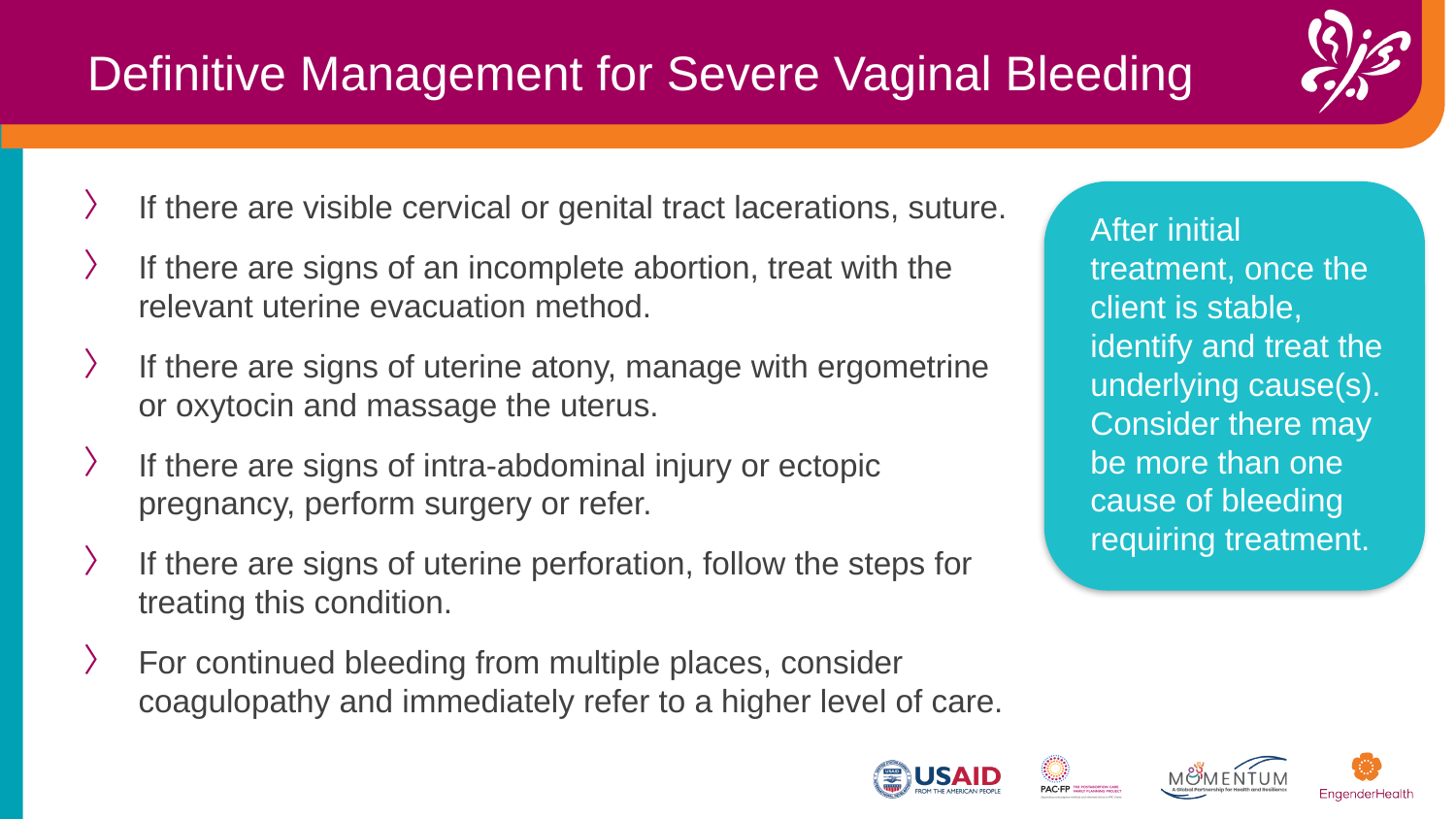

Definitive Management for Severe Vaginal Bleeding
If there are visible cervical or genital tract lacerations, suture.
If there are signs of an incomplete abortion, treat with the relevant uterine evacuation method.
If there are signs of uterine atony, manage with ergometrine or oxytocin and massage the uterus.
If there are signs of intra-abdominal injury or ectopic pregnancy, perform surgery or refer.
If there are signs of uterine perforation, follow the steps for treating this condition.
For continued bleeding from multiple places, consider coagulopathy and immediately refer to a higher level of care.

After initial treatment, once the client is stable, identify and treat the underlying cause(s). Consider there may be more than one cause of bleeding requiring treatment.